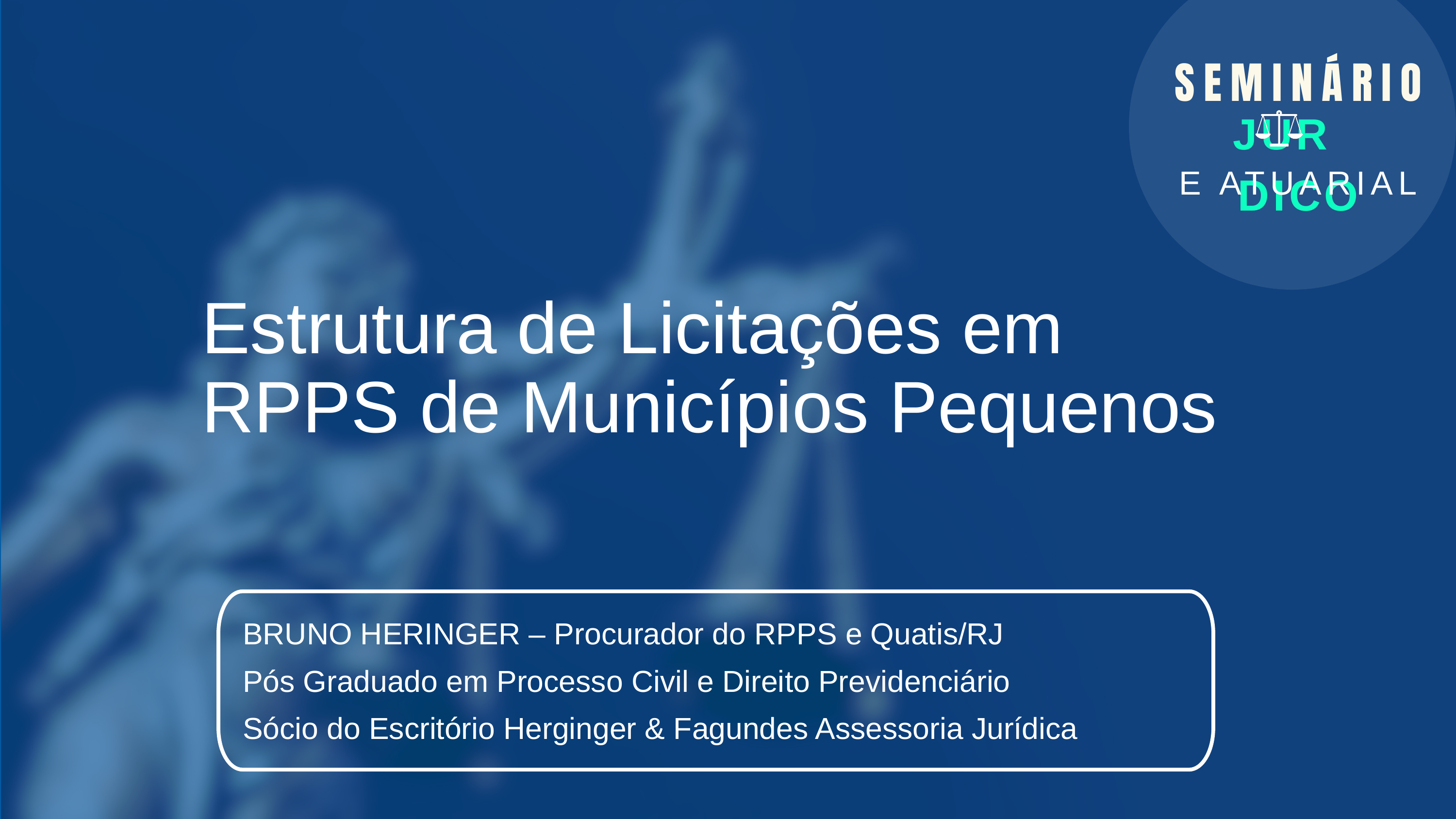

SEMINÁRIO
JUR   DICO

E ATUARIAL
Estrutura de Licitações em RPPS de Municípios Pequenos

BRUNO HERINGER – Procurador do RPPS e Quatis/RJ
Pós Graduado em Processo Civil e Direito Previdenciário
Sócio do Escritório Herginger & Fagundes Assessoria Jurídica